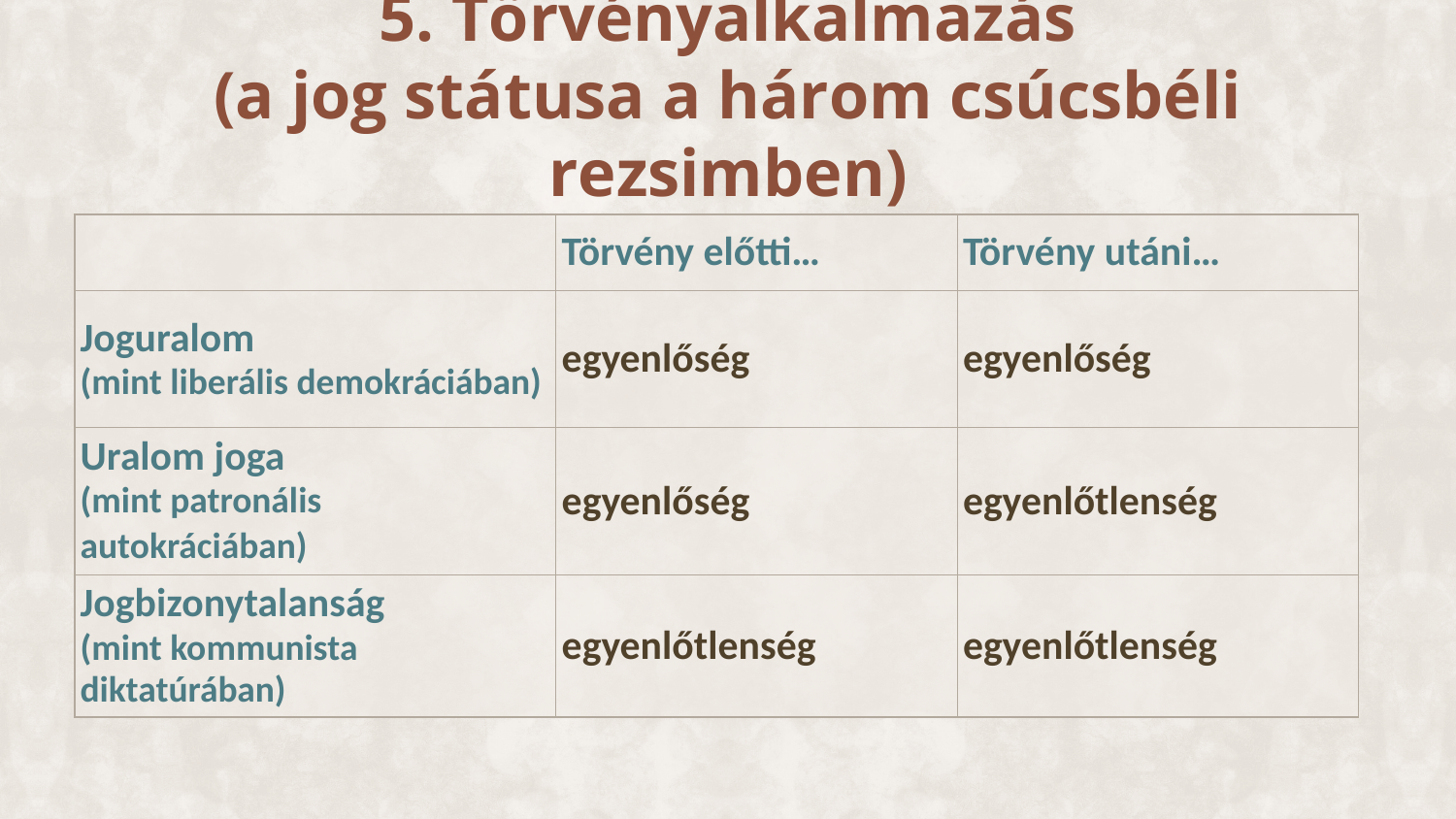

5. Törvényalkalmazás
(a jog státusa a három csúcsbéli rezsimben)
|  | Törvény előtti… | Törvény utáni… |
| --- | --- | --- |
| Joguralom (mint liberális demokráciában) | egyenlőség | egyenlőség |
| Uralom joga (mint patronális autokráciában) | egyenlőség | egyenlőtlenség |
| Jogbizonytalanság (mint kommunista diktatúrában) | egyenlőtlenség | egyenlőtlenség |